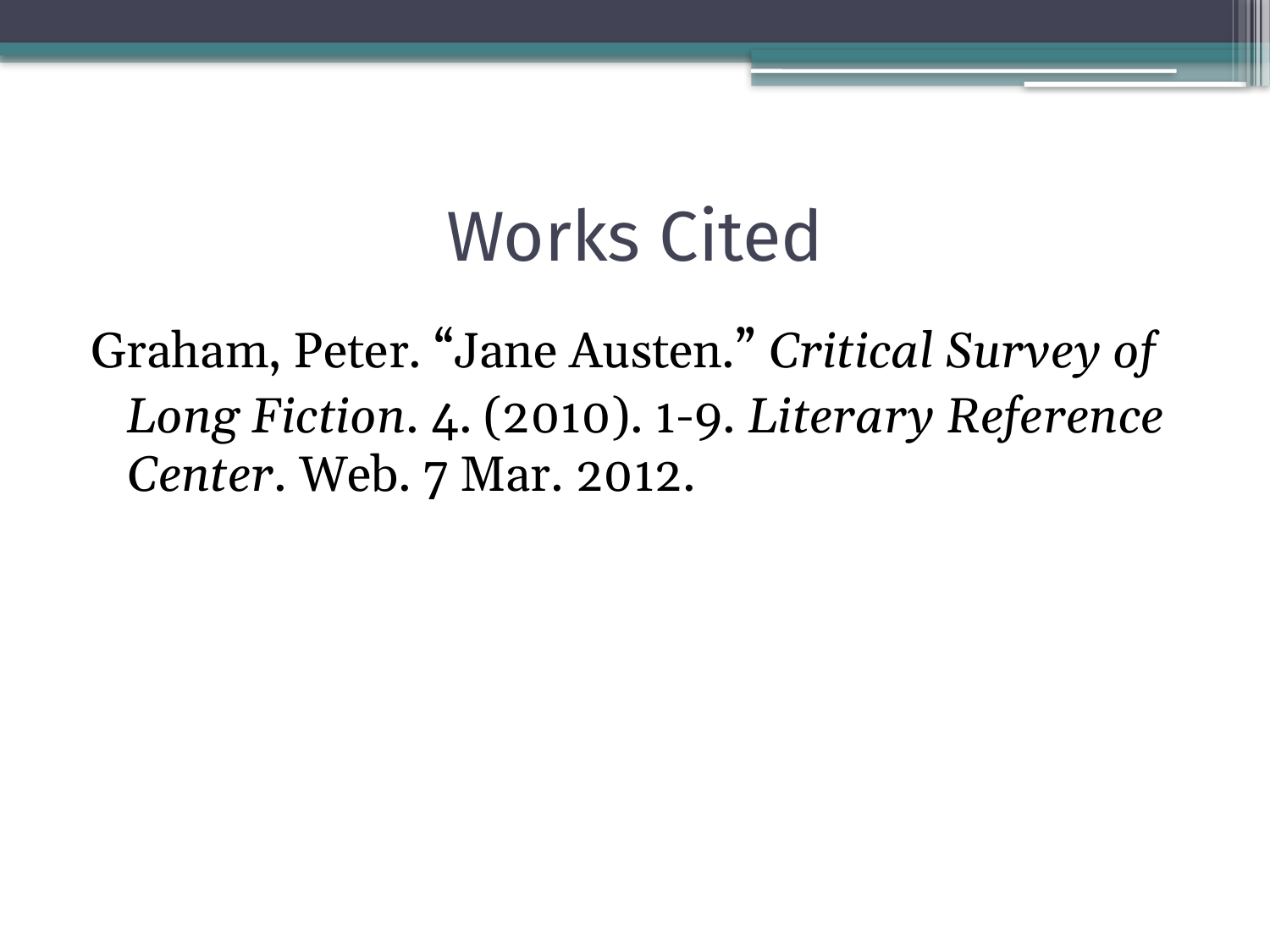

# Works Cited
Graham, Peter. “Jane Austen.” Critical Survey of
	Long Fiction. 4. (2010). 1-9. Literary Reference Center. Web. 7 Mar. 2012.